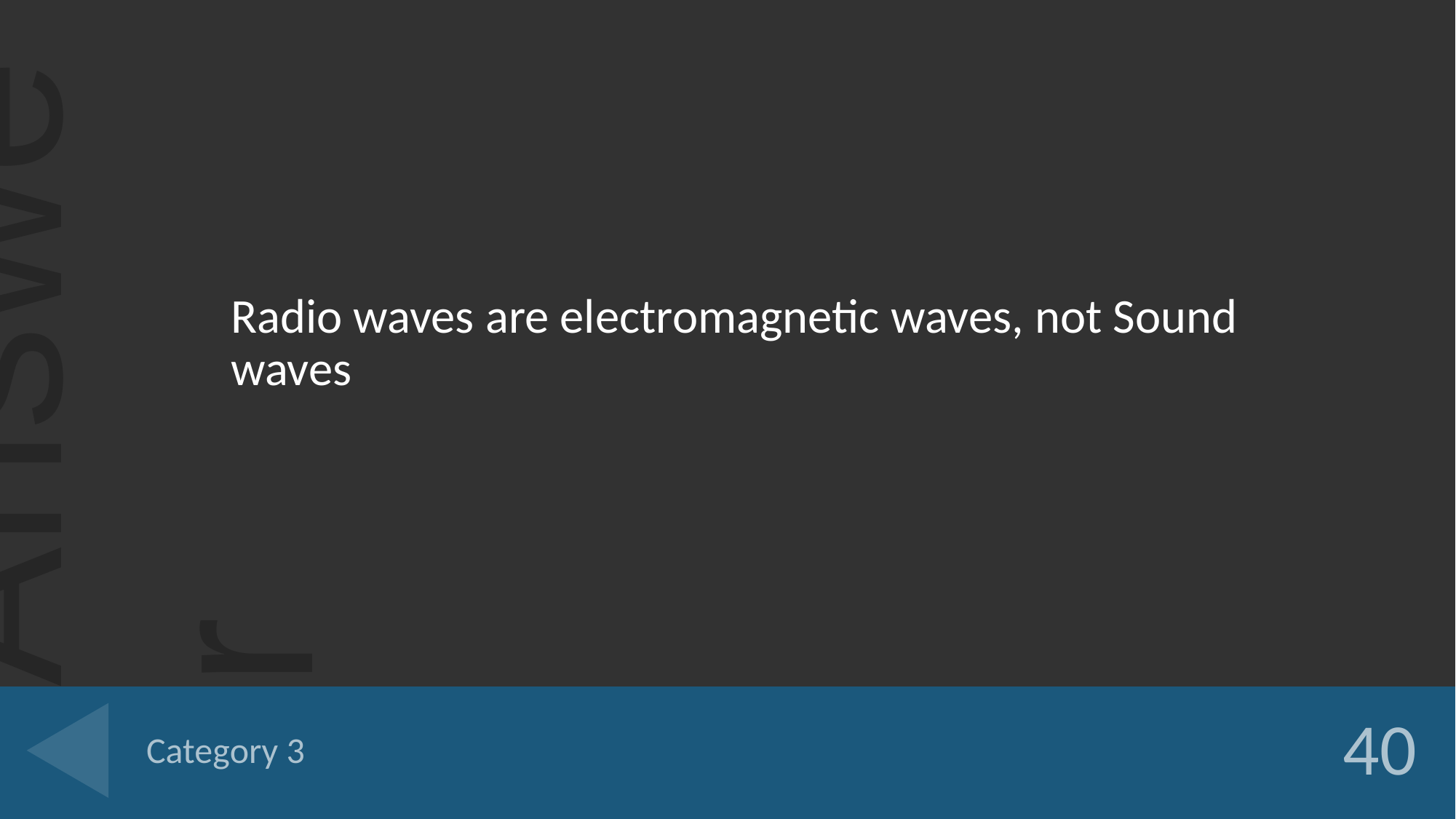

Radio waves are electromagnetic waves, not Sound waves
# Category 3
40